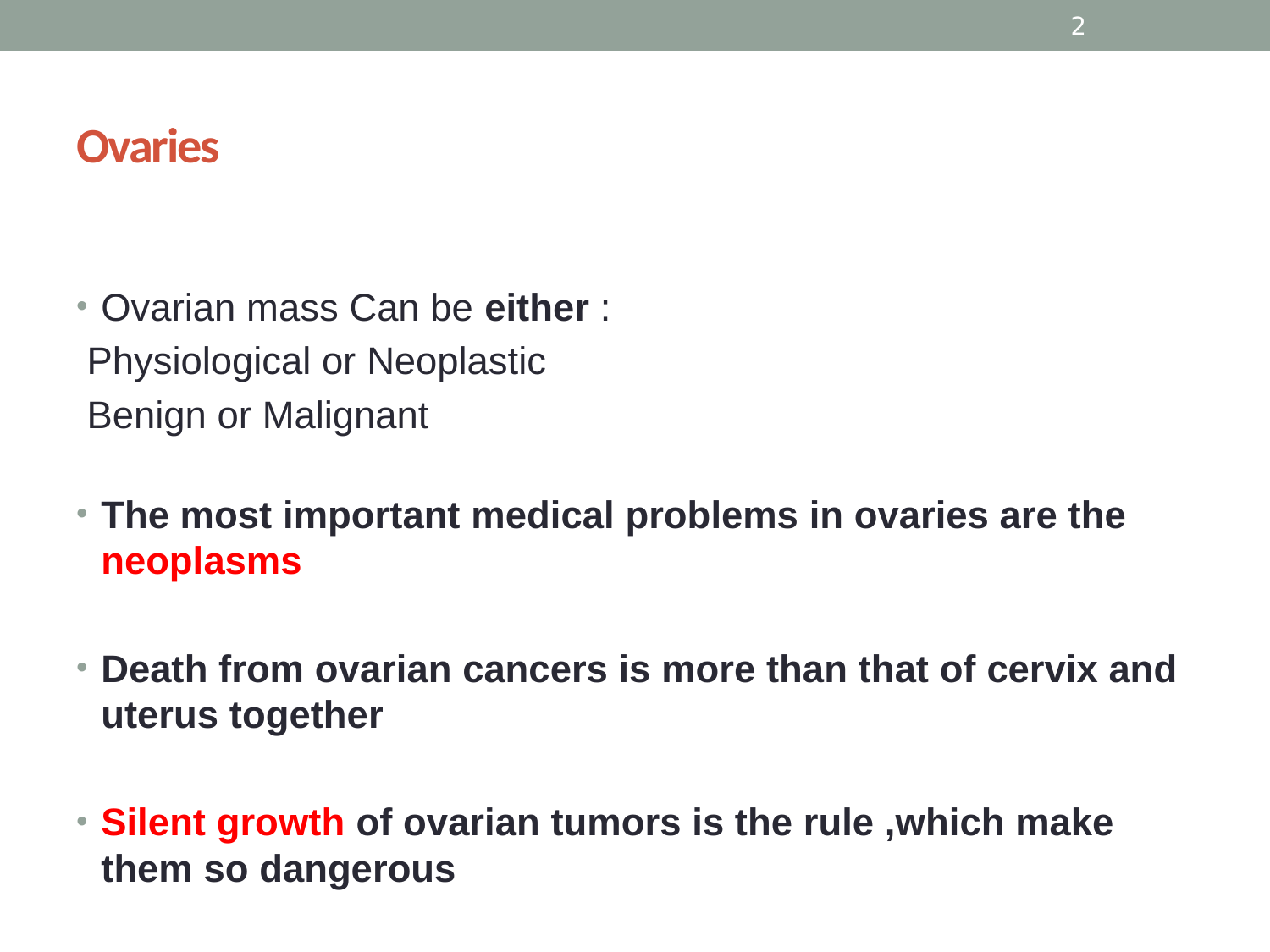

2
# Ovaries

Ovarian mass Can be either :
 Physiological or Neoplastic
 Benign or Malignant
The most important medical problems in ovaries are the neoplasms

Death from ovarian cancers is more than that of cervix and uterus together

Silent growth of ovarian tumors is the rule ,which make them so dangerous